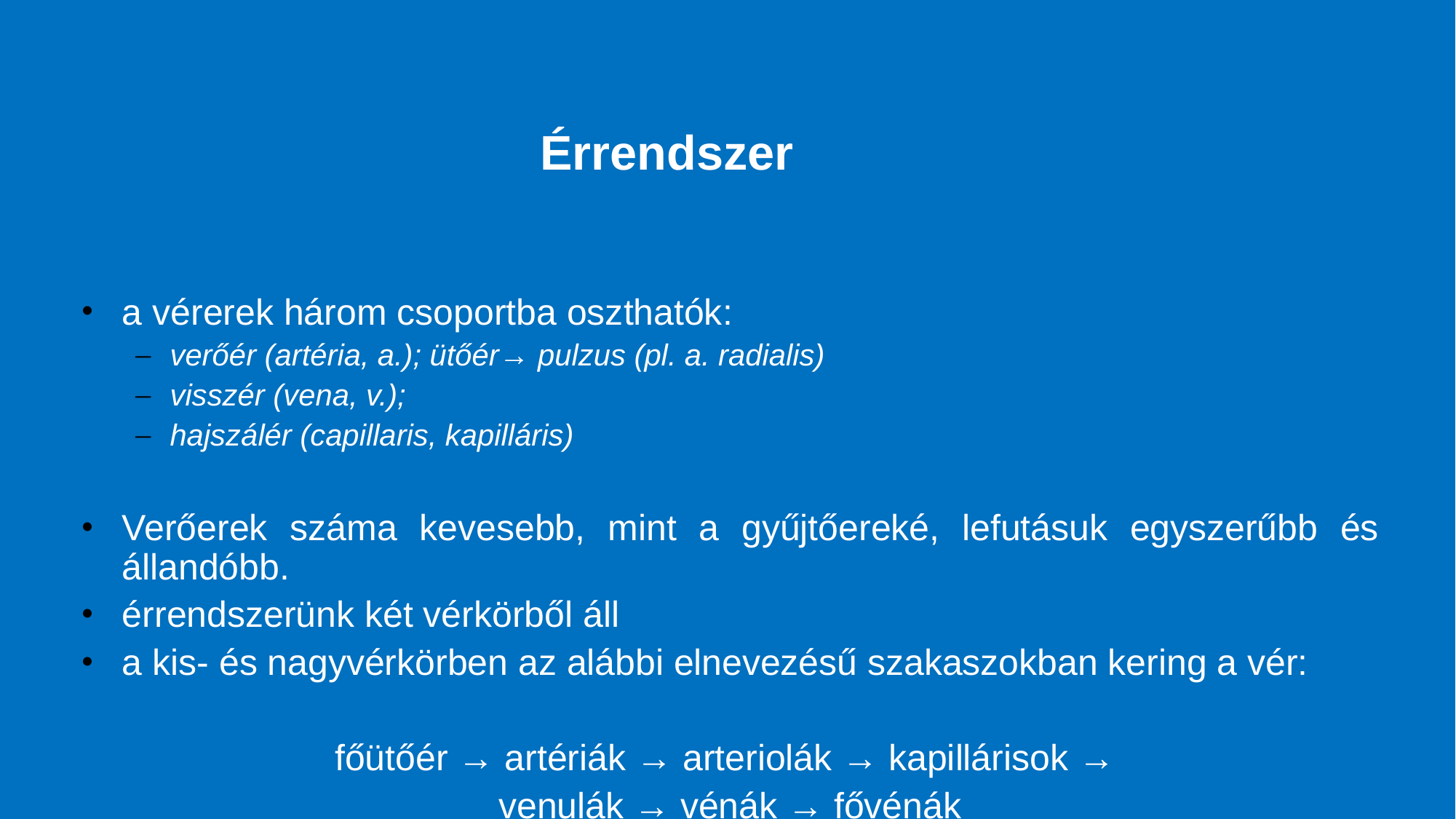

# Érrendszer
a vérerek három csoportba oszthatók:
verőér (artéria, a.); ütőér→ pulzus (pl. a. radialis)
visszér (vena, v.);
hajszálér (capillaris, kapilláris)

Verőerek száma kevesebb, mint a gyűjtőereké, lefutásuk egyszerűbb és állandóbb.
érrendszerünk két vérkörből áll
a kis- és nagyvérkörben az alábbi elnevezésű szakaszokban kering a vér:

főütőér → artériák → arteriolák → kapillárisok →
venulák → vénák → fővénák